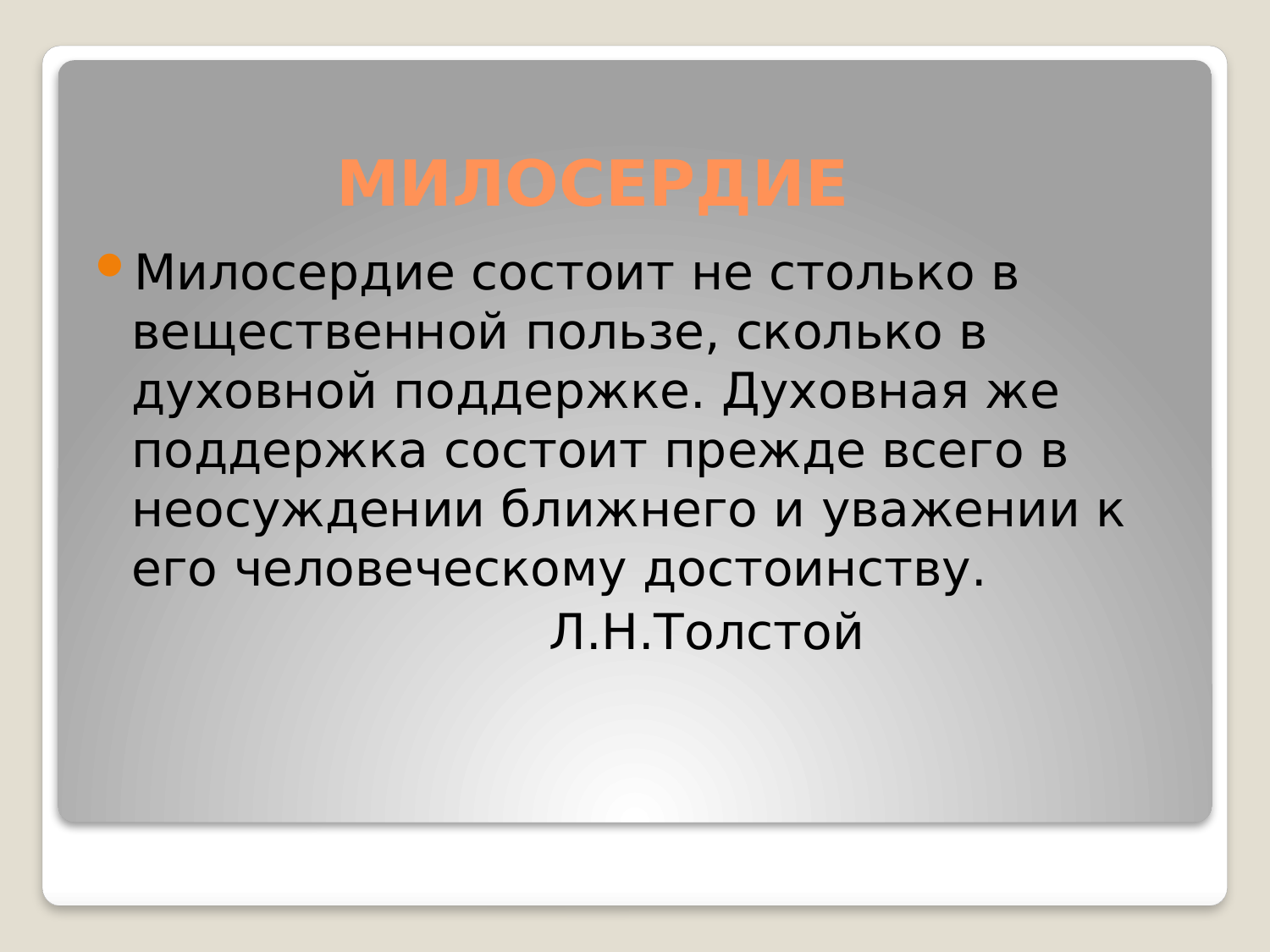

# МИЛОСЕРДИЕ
Милосердие состоит не столько в вещественной пользе, сколько в духовной поддержке. Духовная же поддержка состоит прежде всего в неосуждении ближнего и уважении к его человеческому достоинству.
                             Л.Н.Толстой